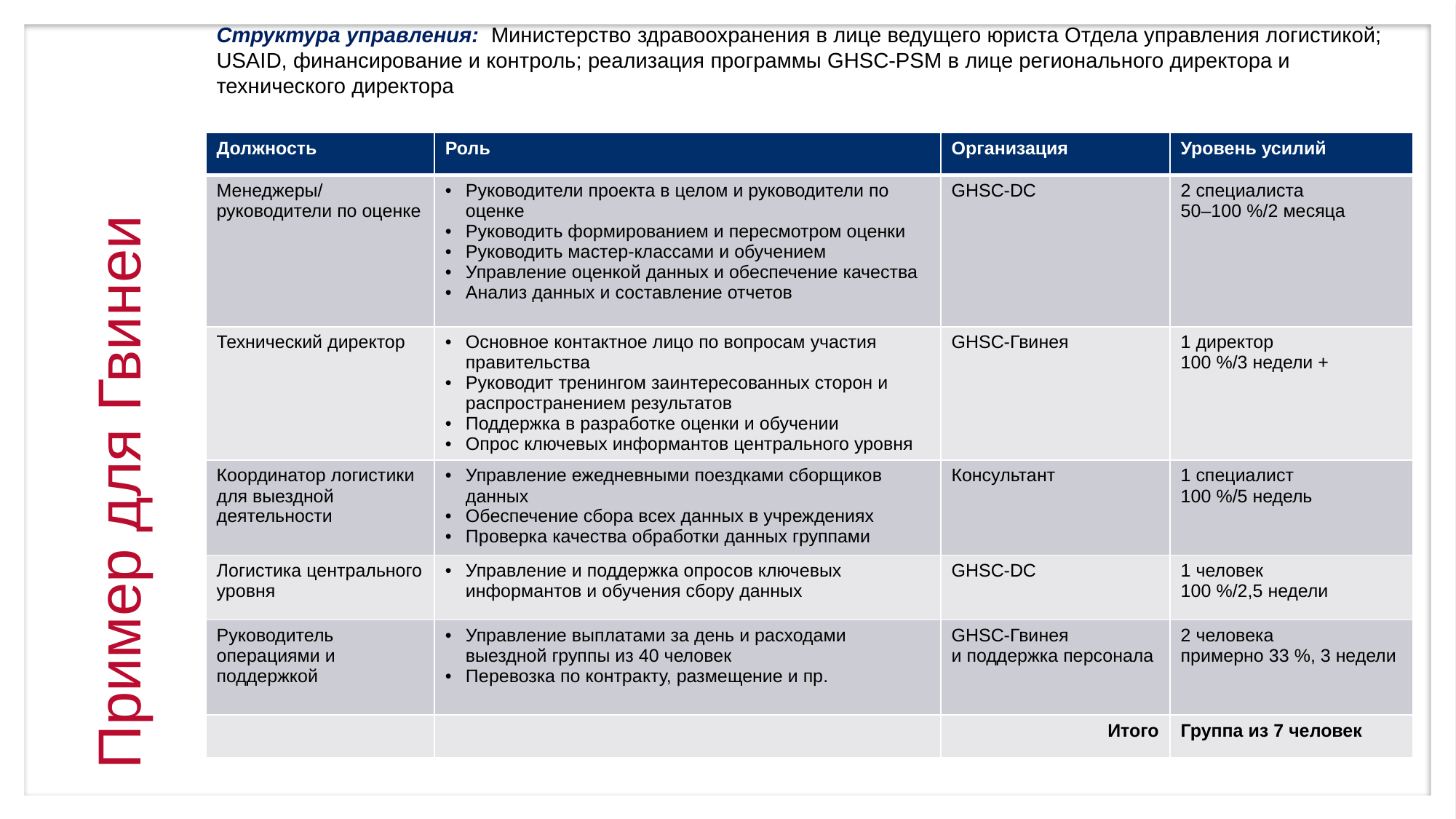

Структура управления:  Министерство здравоохранения в лице ведущего юриста Отдела управления логистикой; USAID, финансирование и контроль; реализация программы GHSC-PSM в лице регионального директора и технического директора
| Должность | Роль | Организация | Уровень усилий |
| --- | --- | --- | --- |
| Менеджеры/руководители по оценке | Руководители проекта в целом и руководители по оценке Руководить формированием и пересмотром оценки Руководить мастер-классами и обучением Управление оценкой данных и обеспечение качества Анализ данных и составление отчетов | GHSC-DC | 2 специалиста 50–100 %/2 месяца |
| Технический директор | Основное контактное лицо по вопросам участия правительства Руководит тренингом заинтересованных сторон и распространением результатов Поддержка в разработке оценки и обучении Опрос ключевых информантов центрального уровня | GHSC-Гвинея | 1 директор 100 %/3 недели + |
| Координатор логистики для выездной деятельности | Управление ежедневными поездками сборщиков данных Обеспечение сбора всех данных в учреждениях Проверка качества обработки данных группами | Консультант | 1 специалист 100 %/5 недель |
| Логистика центрального уровня | Управление и поддержка опросов ключевых информантов и обучения сбору данных | GHSC-DC | 1 человек 100 %/2,5 недели |
| Руководитель операциями и поддержкой | Управление выплатами за день и расходами выездной группы из 40 человек Перевозка по контракту, размещение и пр. | GHSC-Гвинея и поддержка персонала | 2 человека примерно 33 %, 3 недели |
|  |  | Итого | Группа из 7 человек |
Пример для Гвинеи